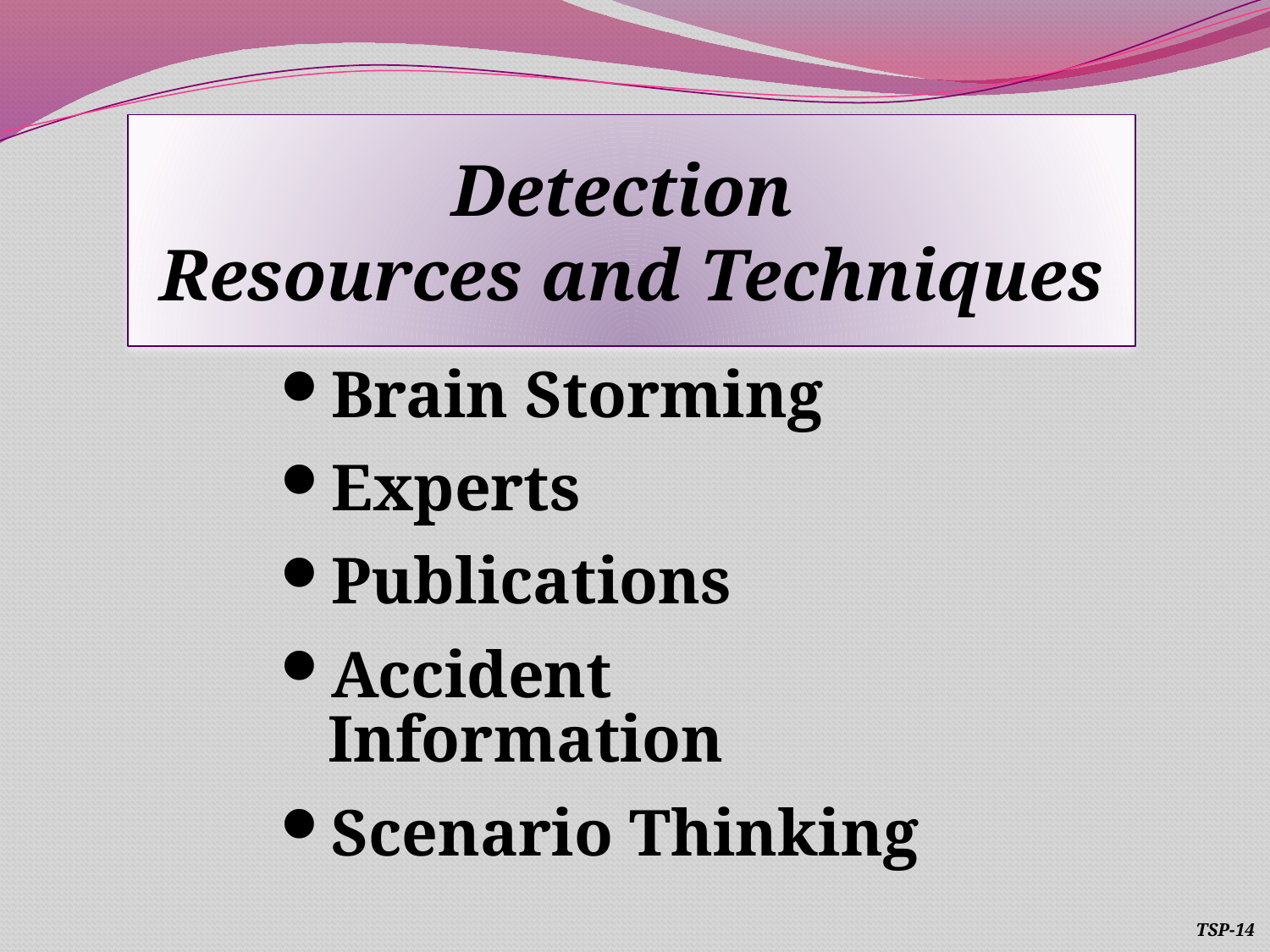

Detection
Resources and Techniques
Brain Storming
Experts
Publications
Accident Information
Scenario Thinking

TSP-14